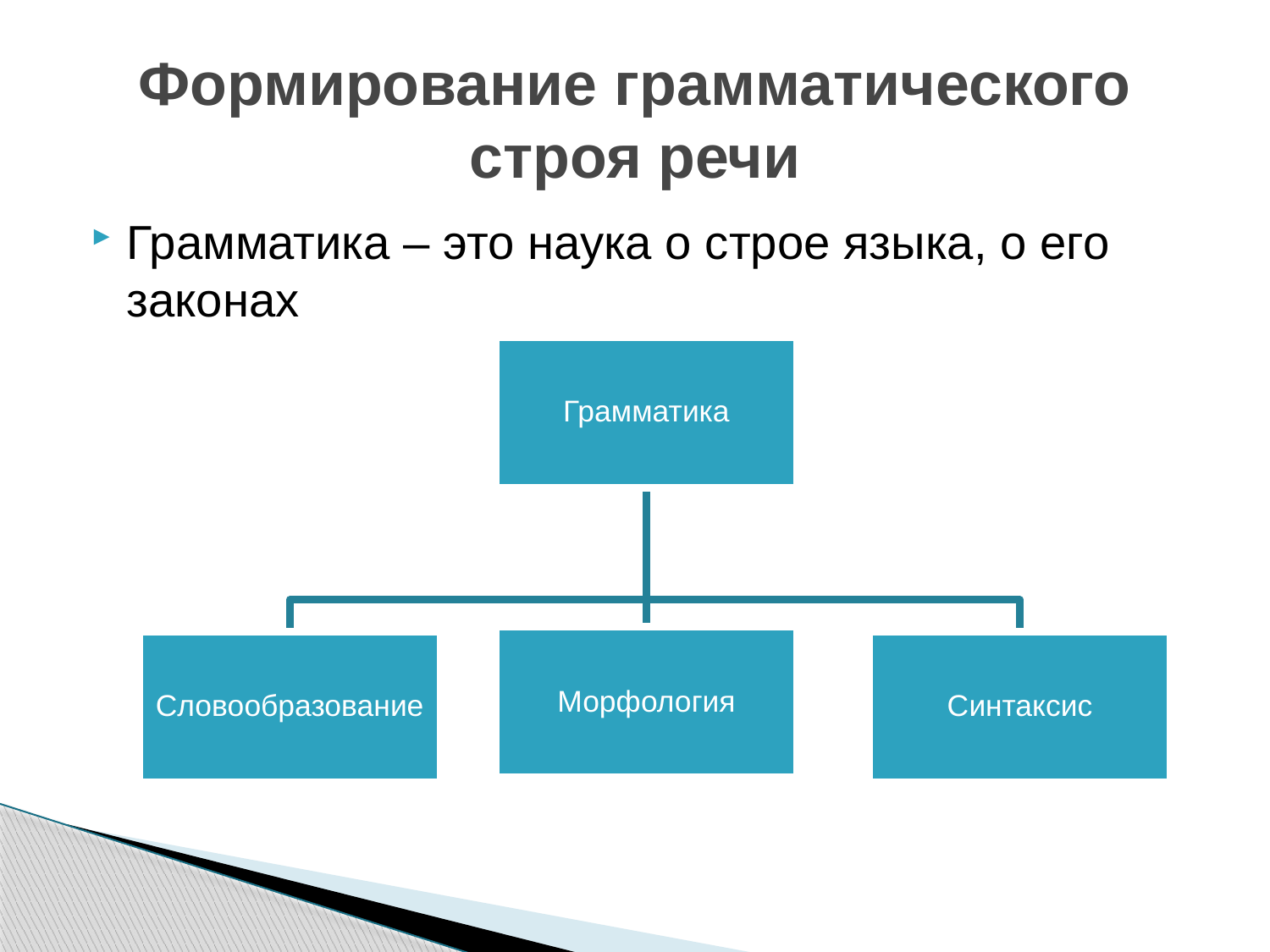

# Формирование грамматического строя речи
Грамматика – это наука о строе языка, о его законах
Грамматика
Словообразование
Морфология
Синтаксис